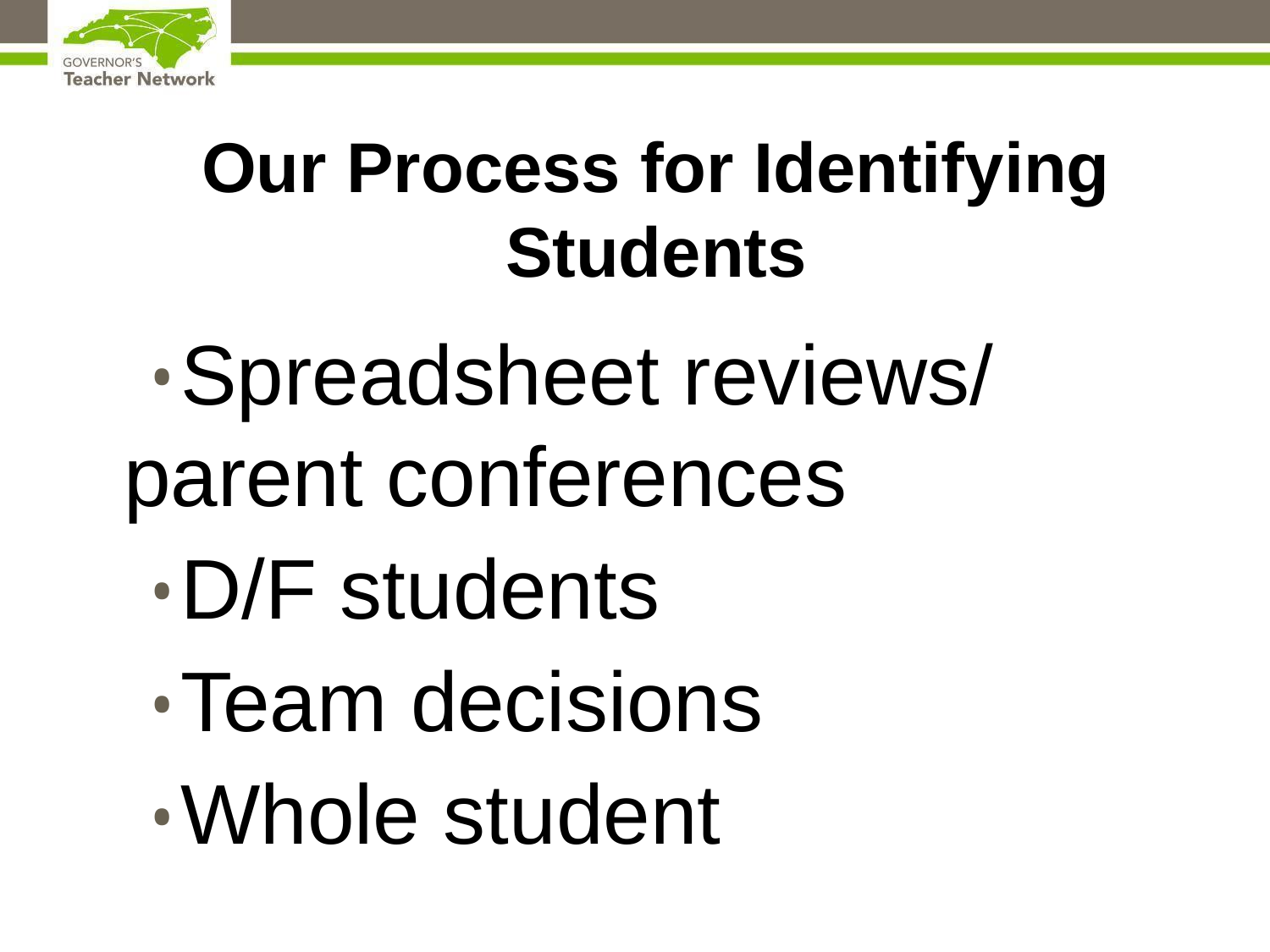

# Our Process for Identifying Students
Spreadsheet reviews/ 	parent conferences
D/F students
Team decisions
Whole student